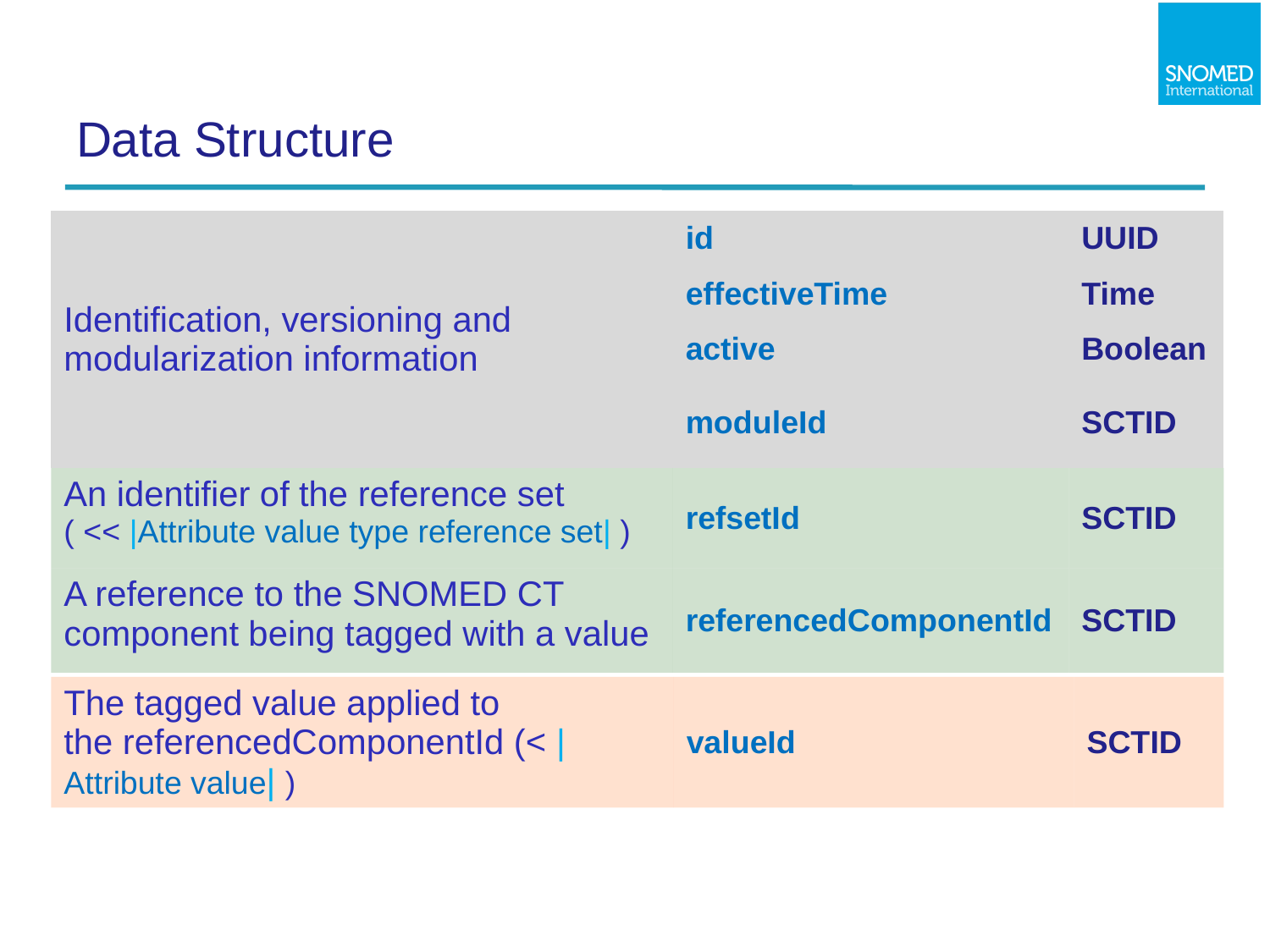

# Data Structure
| Identification, versioning and modularization information | id | UUID |
| --- | --- | --- |
|  | effectiveTime | Time |
|  | active | Boolean |
|  | moduleId | SCTID |
| An identifier of the reference set ( << |Attribute value type reference set| ) | refsetId | SCTID |
| A reference to the SNOMED CT component being tagged with a value | referencedComponentId | SCTID |
| The tagged value applied to the referencedComponentId (< |Attribute value| ) | valueId | SCTID |
| --- | --- | --- |